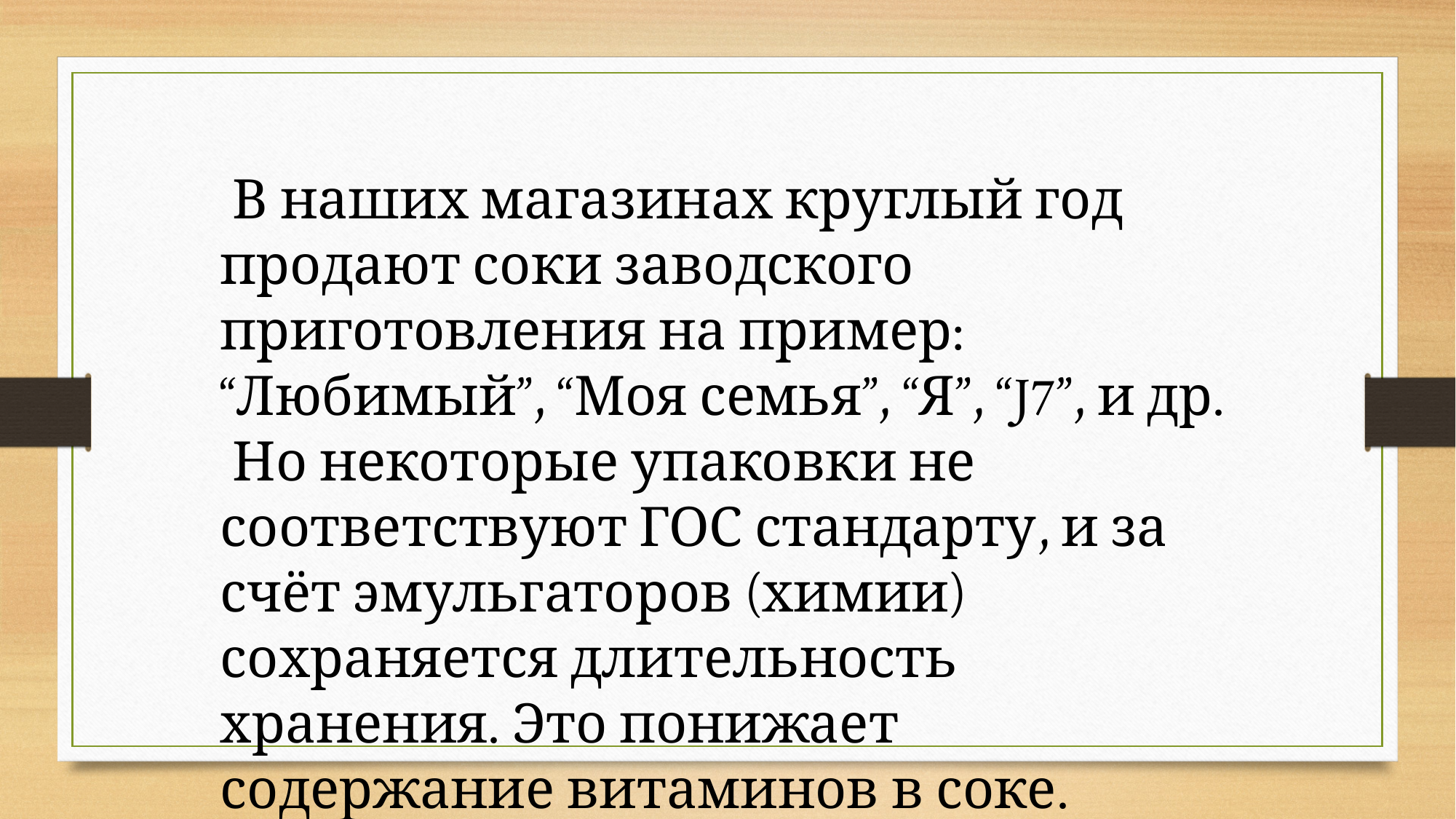

В наших магазинах круглый год продают соки заводского приготовления на пример: “Любимый”, “Моя семья”, “Я”, “J7”, и др.
 Но некоторые упаковки не соответствуют ГОС стандарту, и за счёт эмульгаторов (химии) сохраняется длительность хранения. Это понижает содержание витаминов в соке.